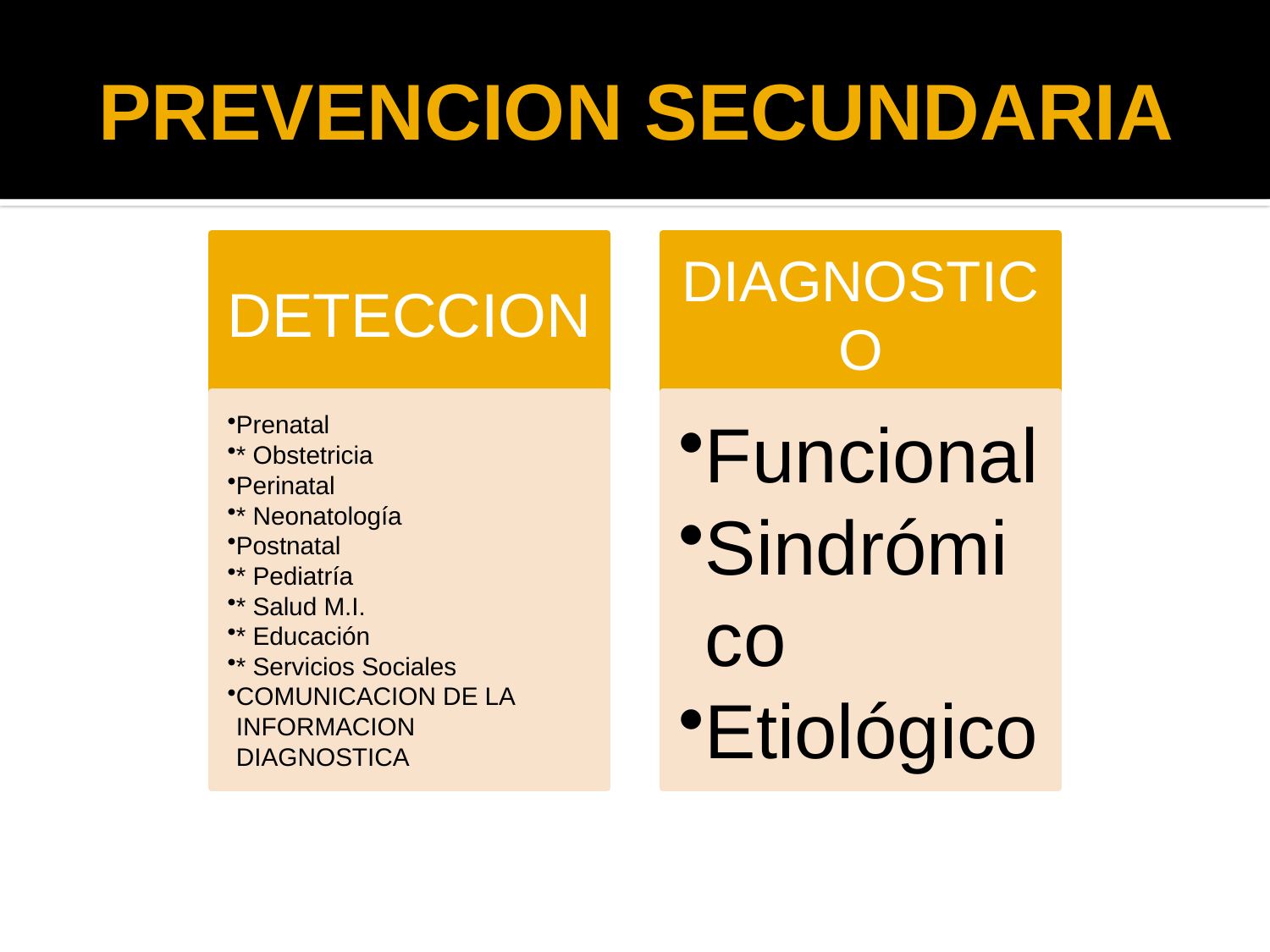

# PREVENCION SECUNDARIA
DIAGNOSTICO
Funcional
DETECCION
Prenatal
Perinatal
* Neonatología
Postnatal
* Pediatría
* Salud M.I.
* Educación
* Servicios Sociales
COMUNICACION DE LA INFORMACION DIAGNOSTICA
Sindrómico
Etiológico
* Obstetricia